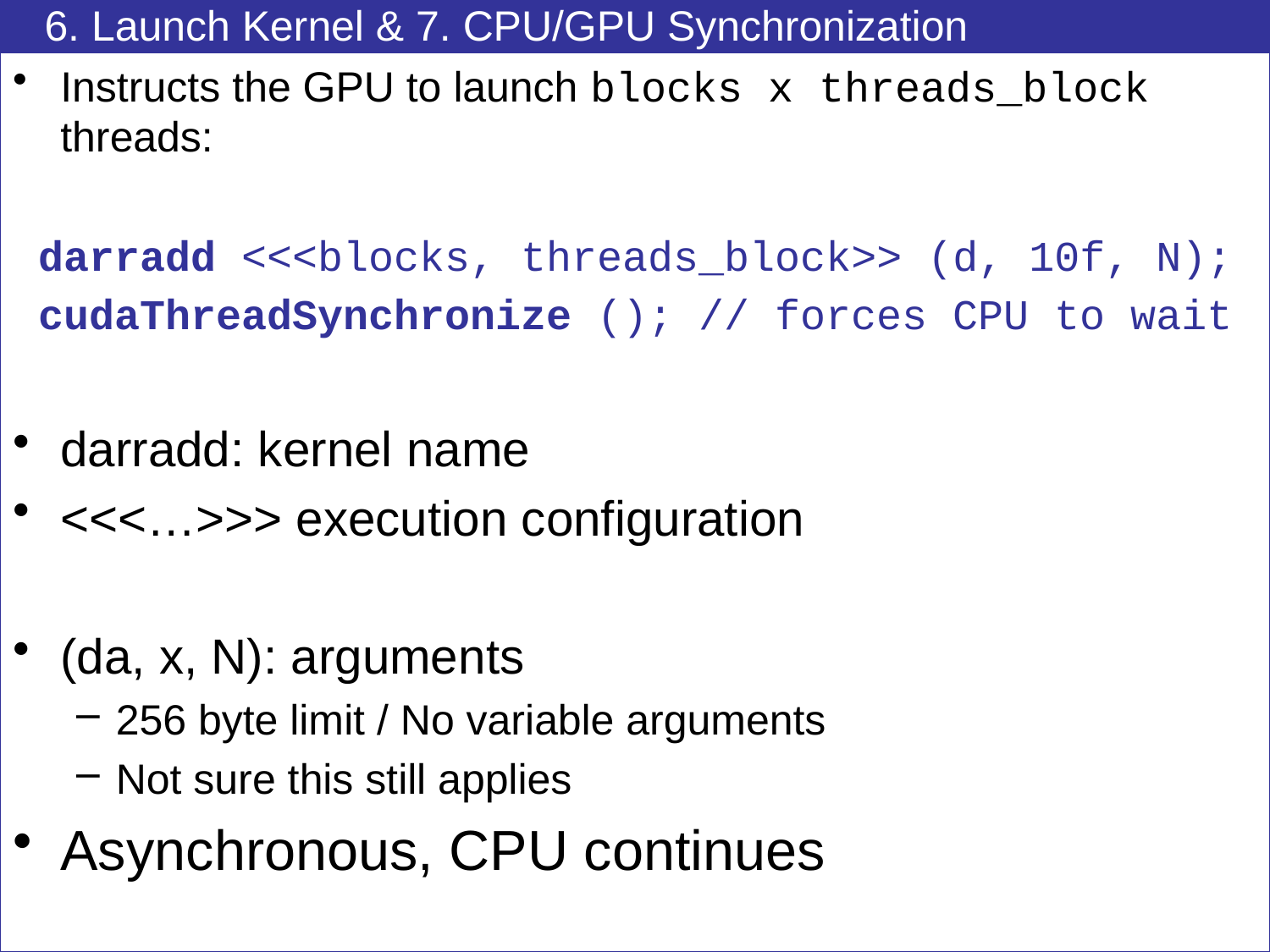

# 6. Launch Kernel & 7. CPU/GPU Synchronization
Instructs the GPU to launch blocks x threads_block threads:

 darradd <<<blocks, threads_block>> (d, 10f, N);
 cudaThreadSynchronize (); // forces CPU to wait

darradd: kernel name
<<<…>>> execution configuration

(da, x, N): arguments
256 byte limit / No variable arguments
Not sure this still applies
Asynchronous, CPU continues